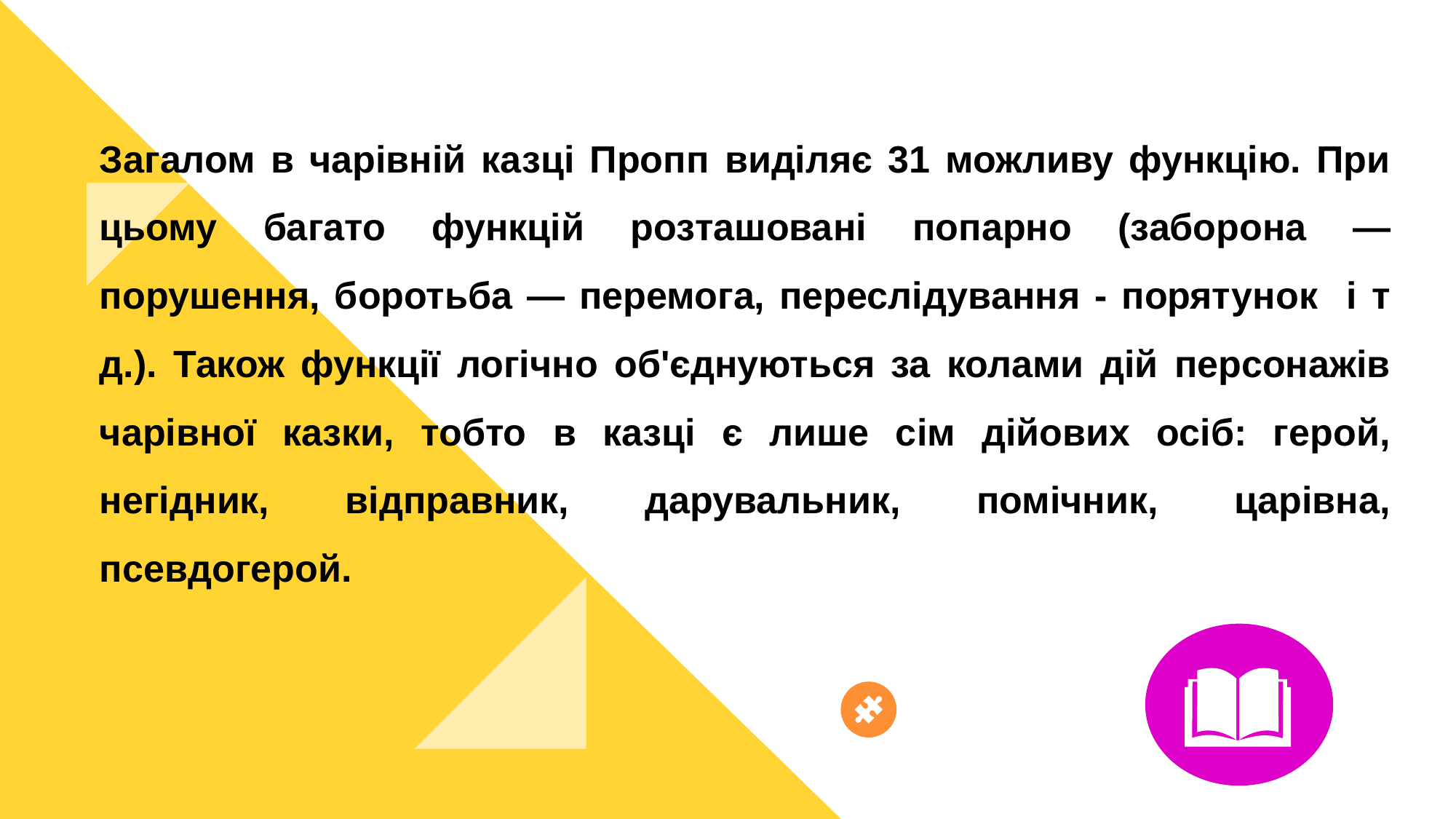

Загалом в чарівній казці Пропп виділяє 31 можливу функцію. При цьому багато функцій розташовані попарно (заборона — порушення, боротьба — перемога, переслідування - порятунок  і т д.). Також функції логічно об'єднуються за колами дій персонажів чарівної казки, тобто в казці є лише сім дійових осіб: герой, негідник, відправник, дарувальник, помічник, царівна, псевдогерой.